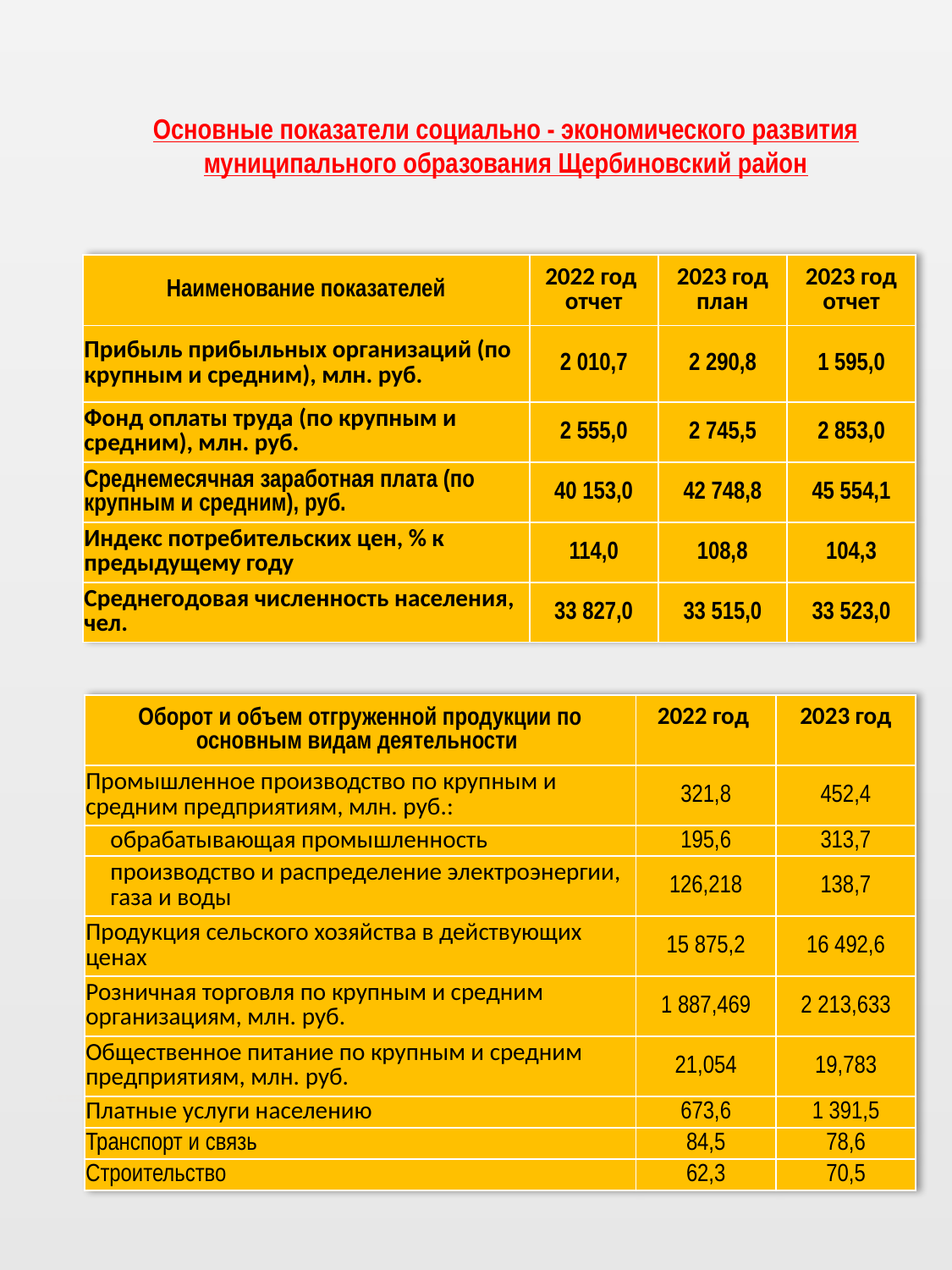

Основные показатели социально - экономического развития муниципального образования Щербиновский район
| Наименование показателей | 2022 год отчет | 2023 год план | 2023 год отчет |
| --- | --- | --- | --- |
| Прибыль прибыльных организаций (по крупным и средним), млн. руб. | 2 010,7 | 2 290,8 | 1 595,0 |
| Фонд оплаты труда (по крупным и средним), млн. руб. | 2 555,0 | 2 745,5 | 2 853,0 |
| Среднемесячная заработная плата (по крупным и средним), руб. | 40 153,0 | 42 748,8 | 45 554,1 |
| Индекс потребительских цен, % к предыдущему году | 114,0 | 108,8 | 104,3 |
| Среднегодовая численность населения, чел. | 33 827,0 | 33 515,0 | 33 523,0 |
| Оборот и объем отгруженной продукции по основным видам деятельности | 2022 год | 2023 год |
| --- | --- | --- |
| Промышленное производство по крупным и средним предприятиям, млн. руб.: | 321,8 | 452,4 |
| обрабатывающая промышленность | 195,6 | 313,7 |
| производство и распределение электроэнергии, газа и воды | 126,218 | 138,7 |
| Продукция сельского хозяйства в действующих ценах | 15 875,2 | 16 492,6 |
| Розничная торговля по крупным и средним организациям, млн. руб. | 1 887,469 | 2 213,633 |
| Общественное питание по крупным и средним предприятиям, млн. руб. | 21,054 | 19,783 |
| Платные услуги населению | 673,6 | 1 391,5 |
| Транспорт и связь | 84,5 | 78,6 |
| Строительство | 62,3 | 70,5 |